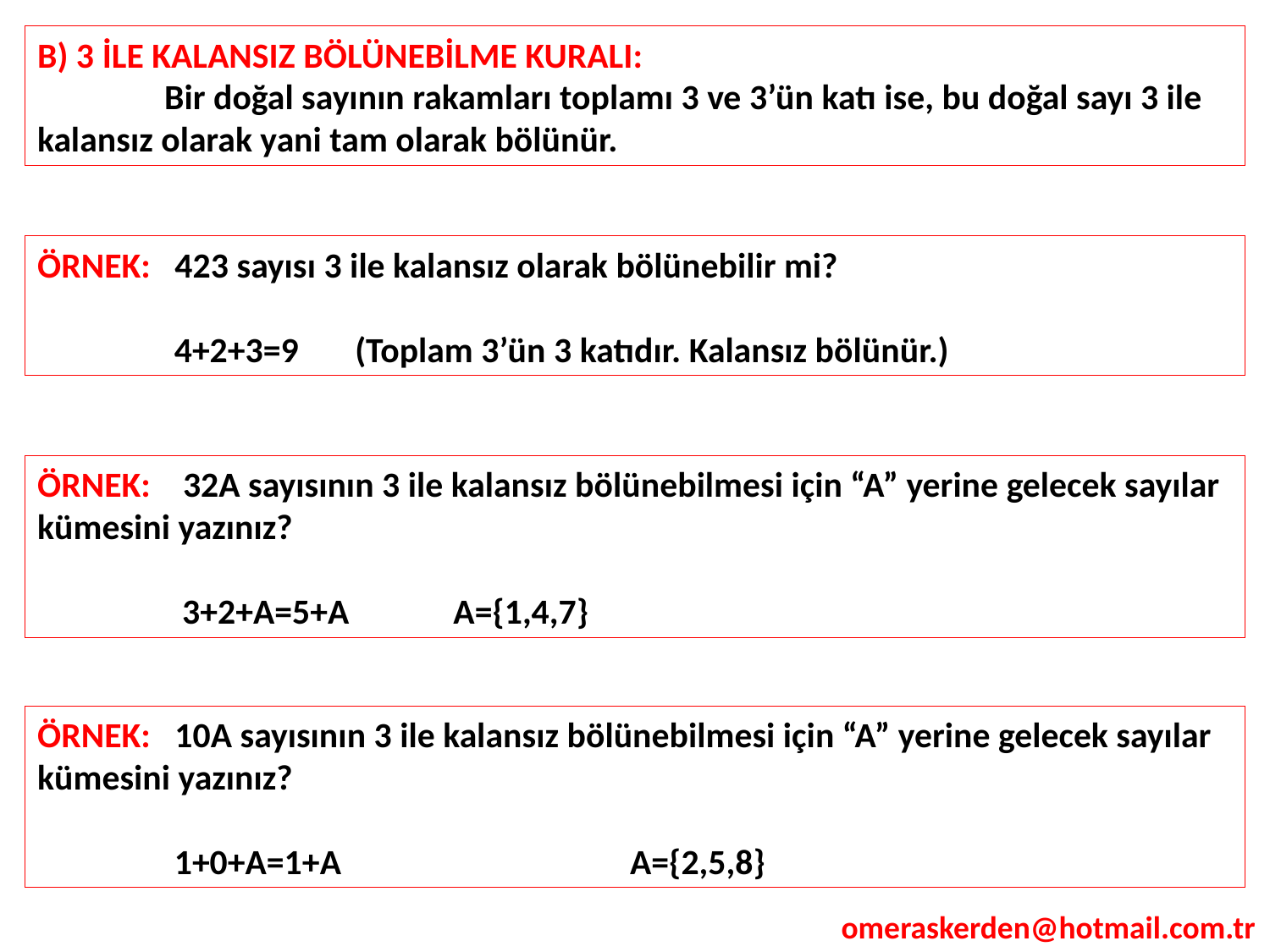

B) 3 İLE KALANSIZ BÖLÜNEBİLME KURALI:
	Bir doğal sayının rakamları toplamı 3 ve 3’ün katı ise, bu doğal sayı 3 ile kalansız olarak yani tam olarak bölünür.
ÖRNEK:   423 sayısı 3 ile kalansız olarak bölünebilir mi?

                 4+2+3=9       (Toplam 3’ün 3 katıdır. Kalansız bölünür.)
ÖRNEK:    32A sayısının 3 ile kalansız bölünebilmesi için “A” yerine gelecek sayılar kümesini yazınız?

                  3+2+A=5+A             A={1,4,7}
ÖRNEK:   10A sayısının 3 ile kalansız bölünebilmesi için “A” yerine gelecek sayılar kümesini yazınız?

                 1+0+A=1+A                                    A={2,5,8}
omeraskerden@hotmail.com.tr